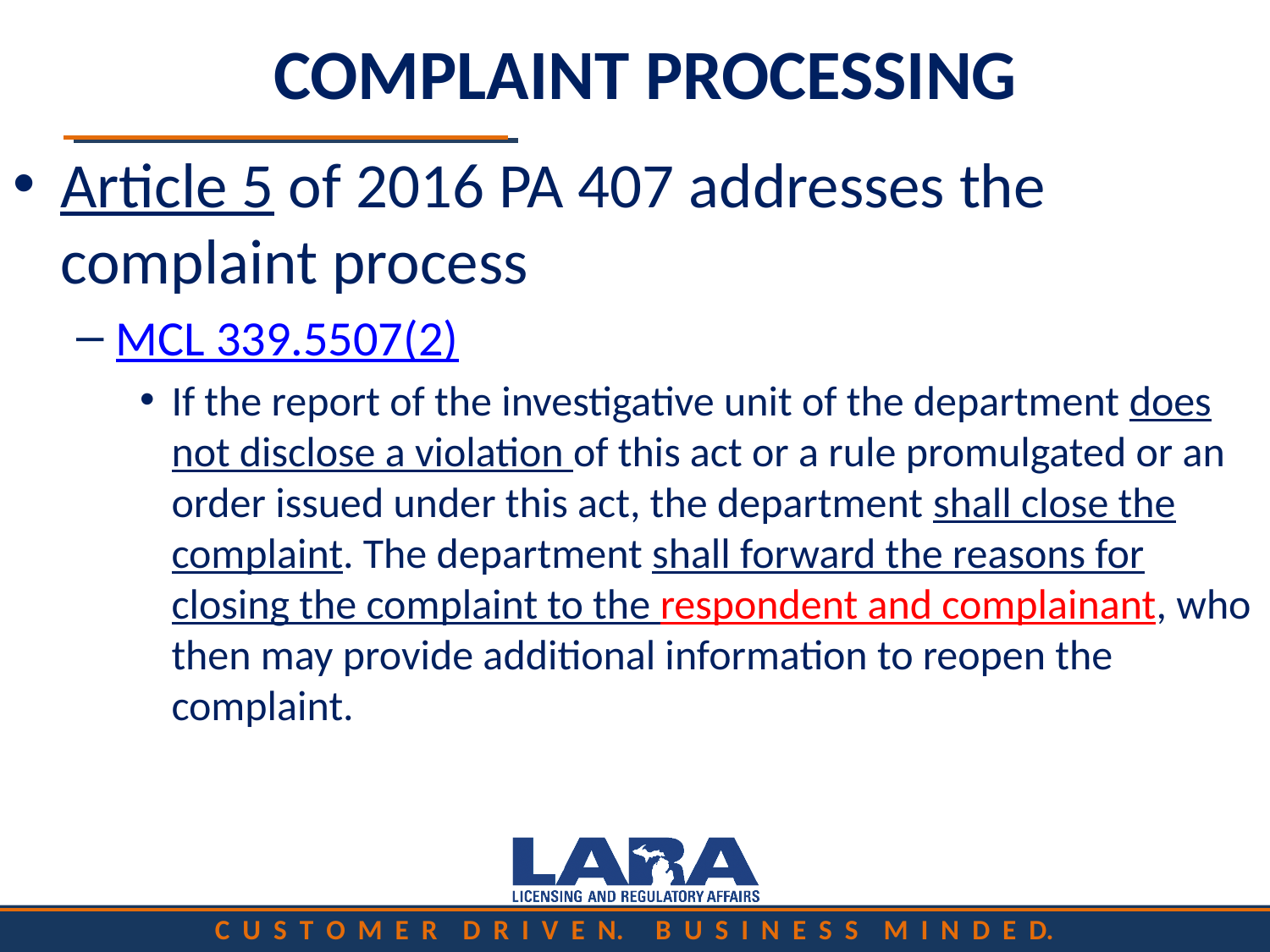

# COMPLAINT PROCESSING
Article 5 of 2016 PA 407 addresses the complaint process
MCL 339.5507(2)
If the report of the investigative unit of the department does not disclose a violation of this act or a rule promulgated or an order issued under this act, the department shall close the complaint. The department shall forward the reasons for closing the complaint to the respondent and complainant, who then may provide additional information to reopen the complaint.